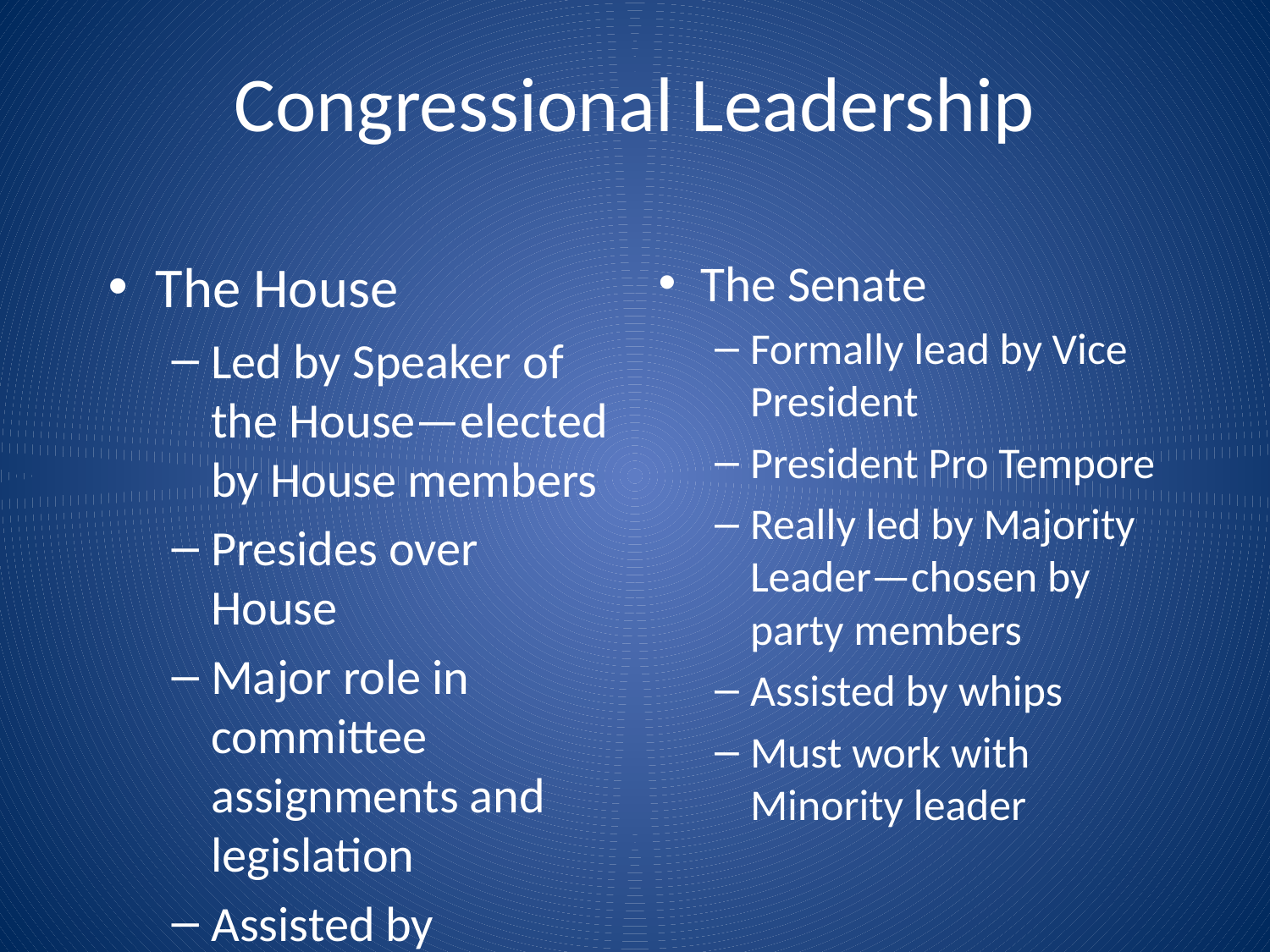

# Congressional Leadership
The House
Led by Speaker of the House—elected by House members
Presides over House
Major role in committee assignments and legislation
Assisted by majority leader and whips
The Senate
Formally lead by Vice President
President Pro Tempore
Really led by Majority Leader—chosen by party members
Assisted by whips
Must work with Minority leader